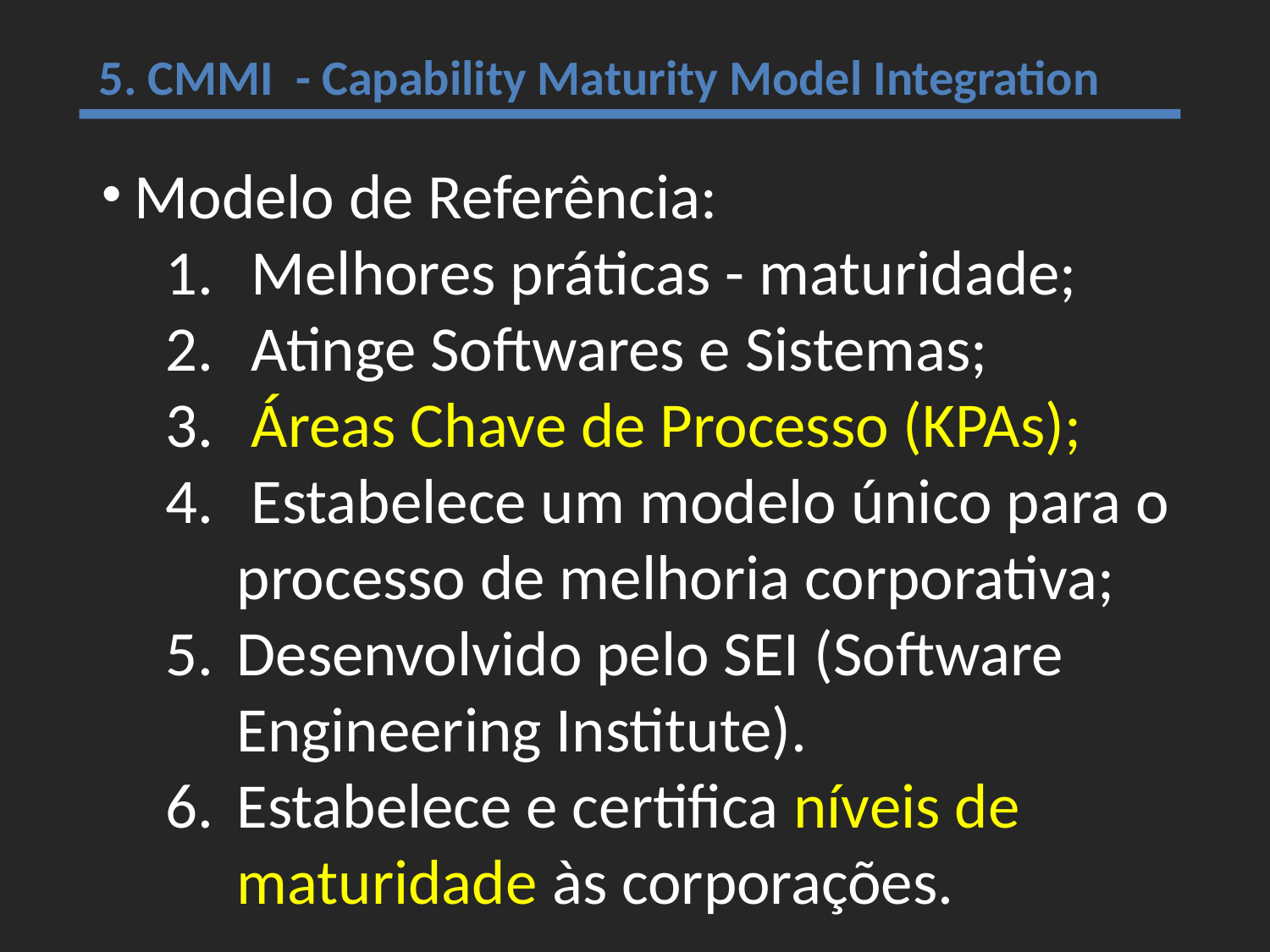

5. CMMI  - Capability Maturity Model Integration

 Modelo de Referência:
 Melhores práticas - maturidade;
 Atinge Softwares e Sistemas;
 Áreas Chave de Processo (KPAs);
 Estabelece um modelo único para o processo de melhoria corporativa;
Desenvolvido pelo SEI (Software Engineering Institute).
Estabelece e certifica níveis de maturidade às corporações.